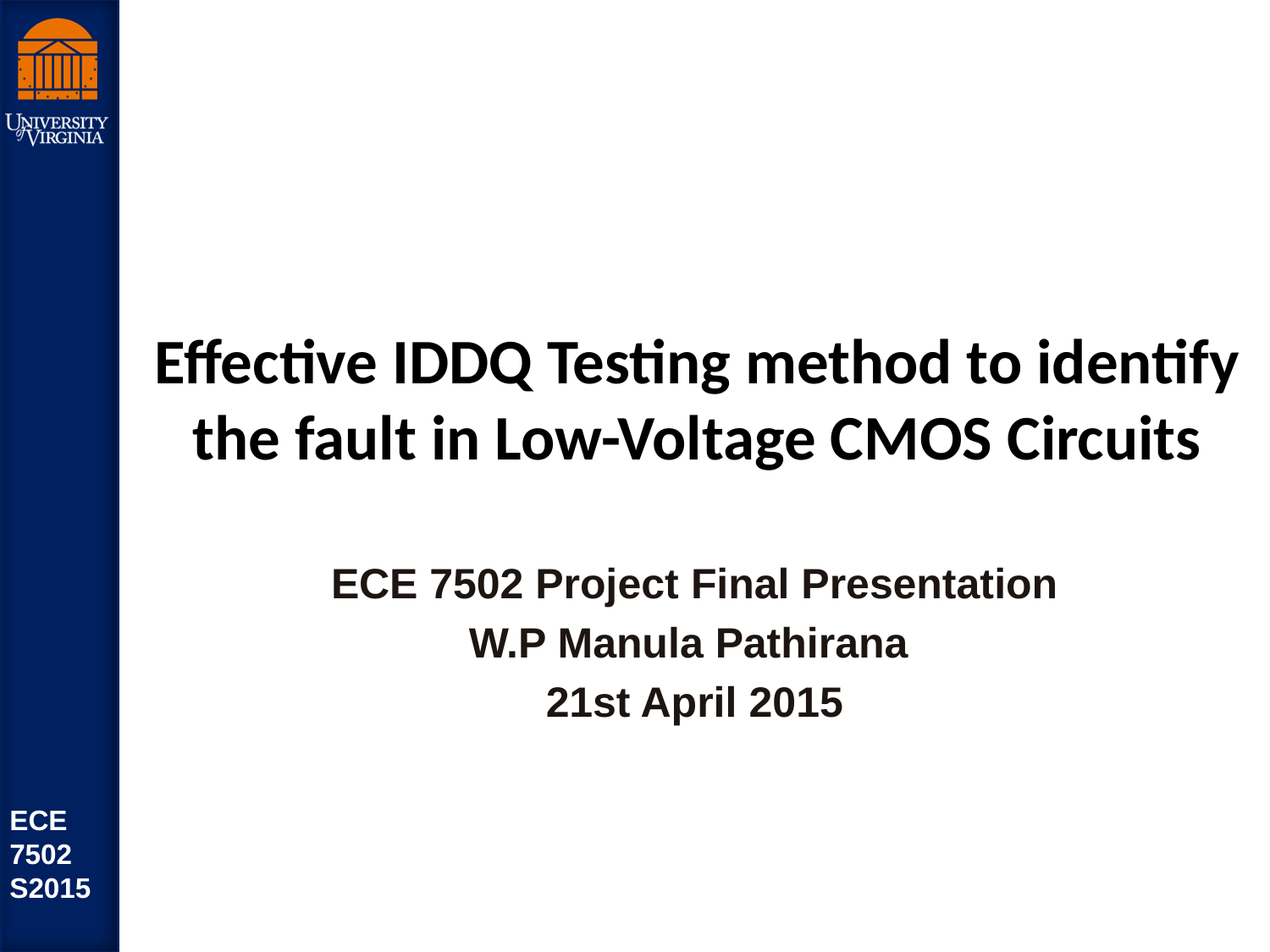

# Effective IDDQ Testing method to identify the fault in Low-Voltage CMOS Circuits
ECE 7502 Project Final Presentation
W.P Manula Pathirana
21st April 2015